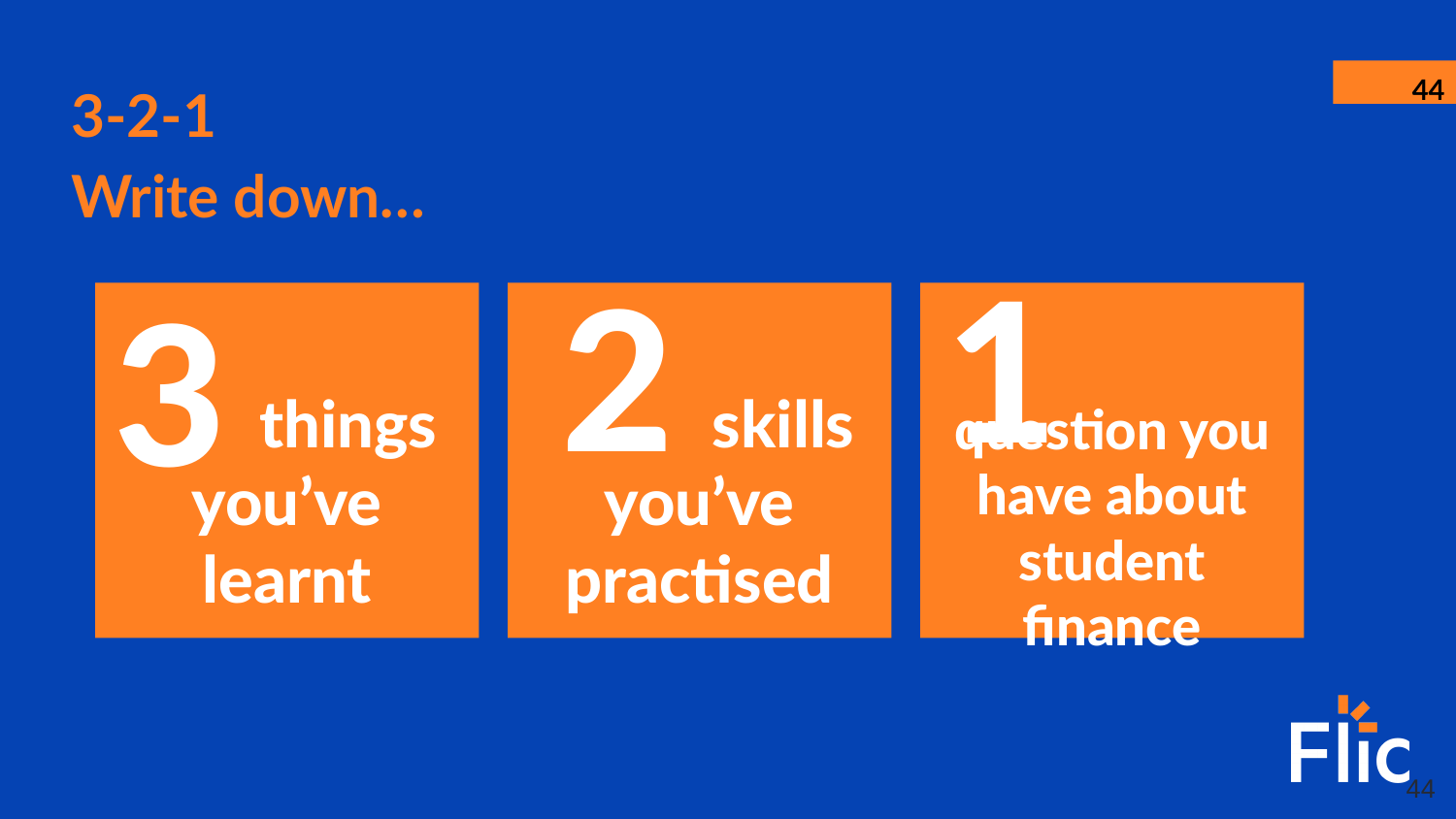

44
3-2-1
Write down…
1
2
3

        things you’ve learnt

           skills you’ve practised

            question you have about student finance
44